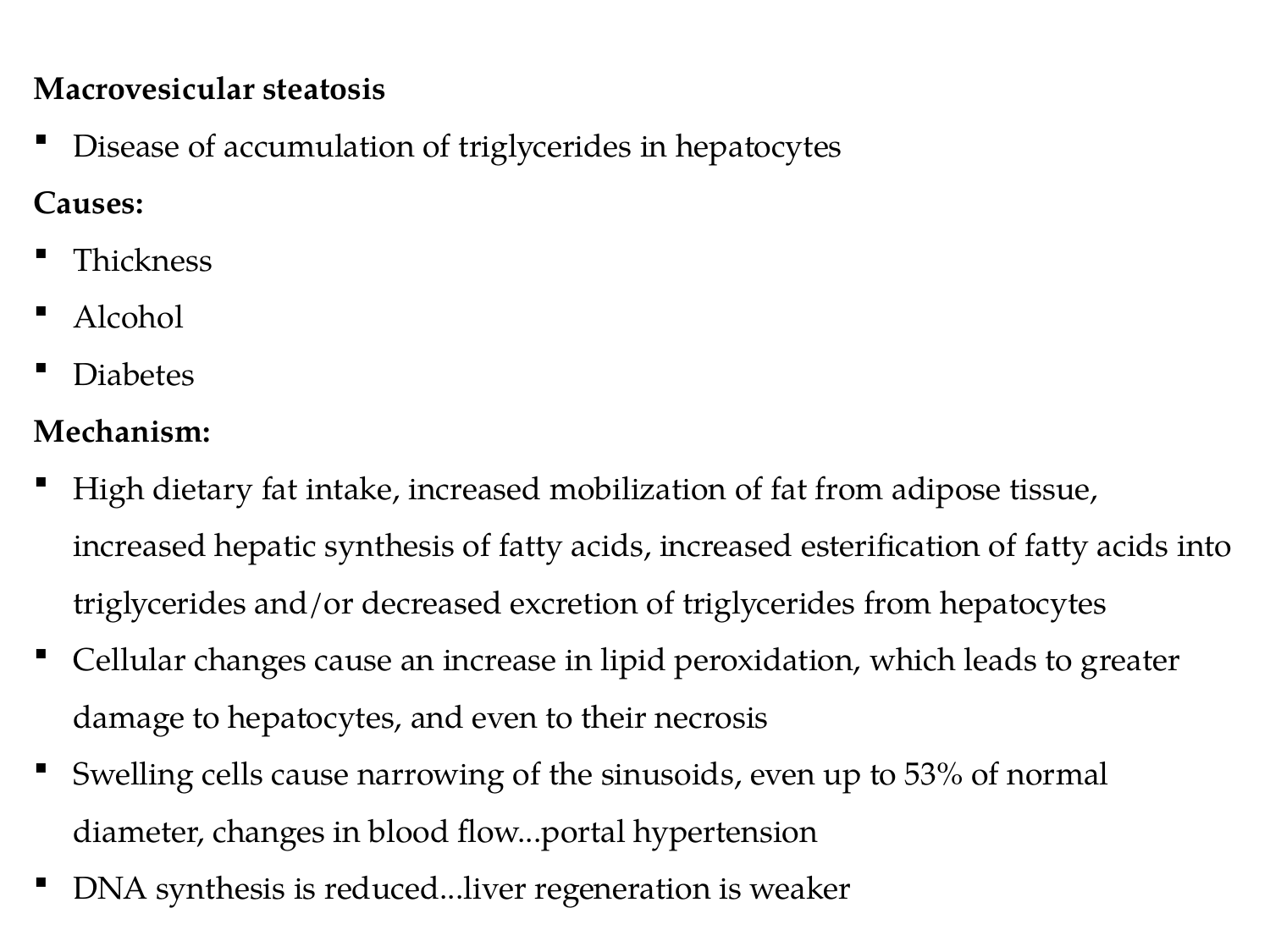

Macrovesicular steatosis
Disease of accumulation of triglycerides in hepatocytes
Causes:
Thickness
Alcohol
Diabetes
Mechanism:
High dietary fat intake, increased mobilization of fat from adipose tissue, increased hepatic synthesis of fatty acids, increased esterification of fatty acids into triglycerides and/or decreased excretion of triglycerides from hepatocytes
Cellular changes cause an increase in lipid peroxidation, which leads to greater damage to hepatocytes, and even to their necrosis
Swelling cells cause narrowing of the sinusoids, even up to 53% of normal diameter, changes in blood flow...portal hypertension
DNA synthesis is reduced...liver regeneration is weaker